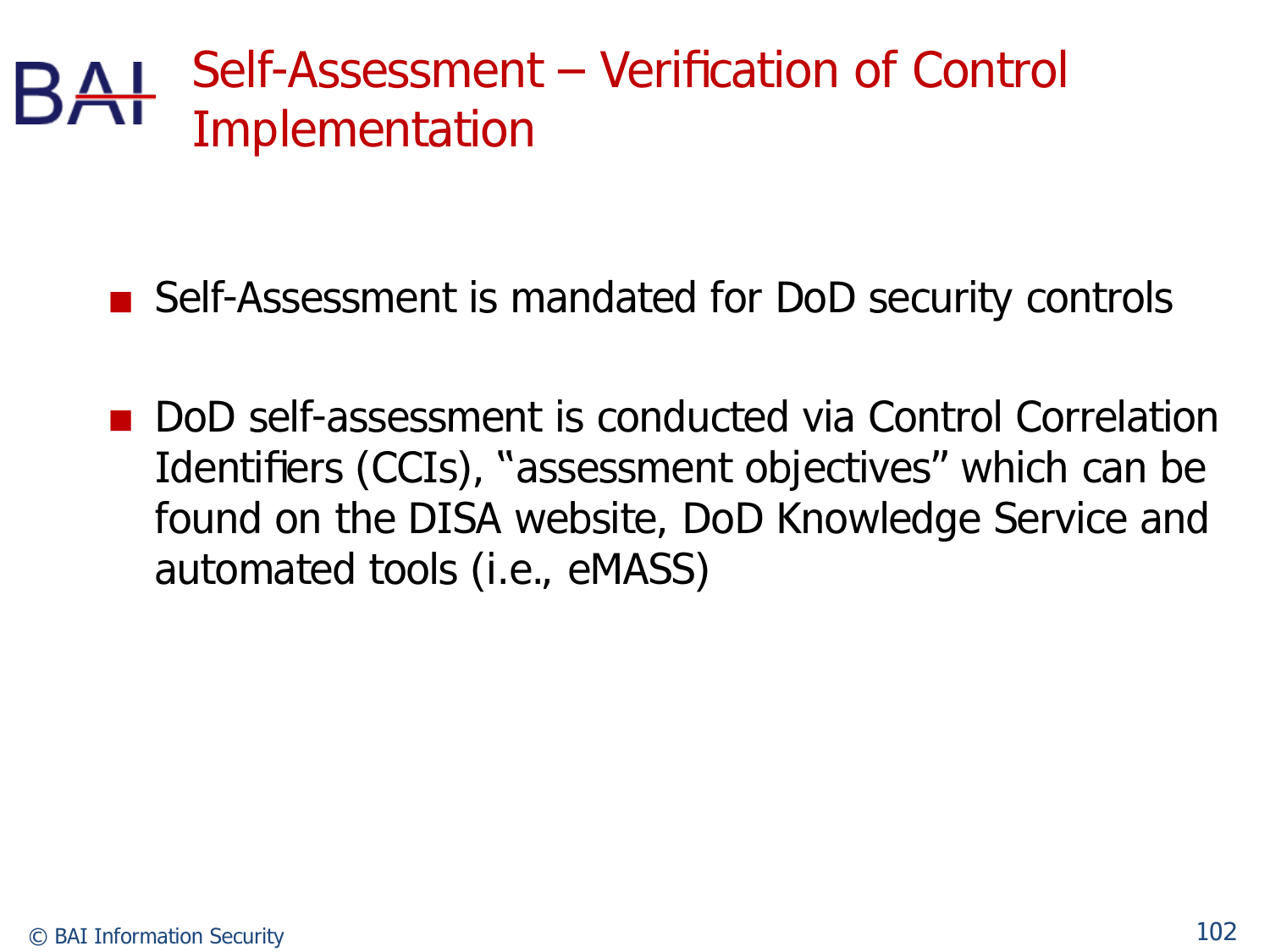

# Self-Assessment – Verification of Control Implementation
Self-Assessment is mandated for DoD security controls

DoD self-assessment is conducted via Control Correlation Identifiers (CCIs), “assessment objectives” which can be found on the DISA website, DoD Knowledge Service and automated tools (i.e., eMASS)